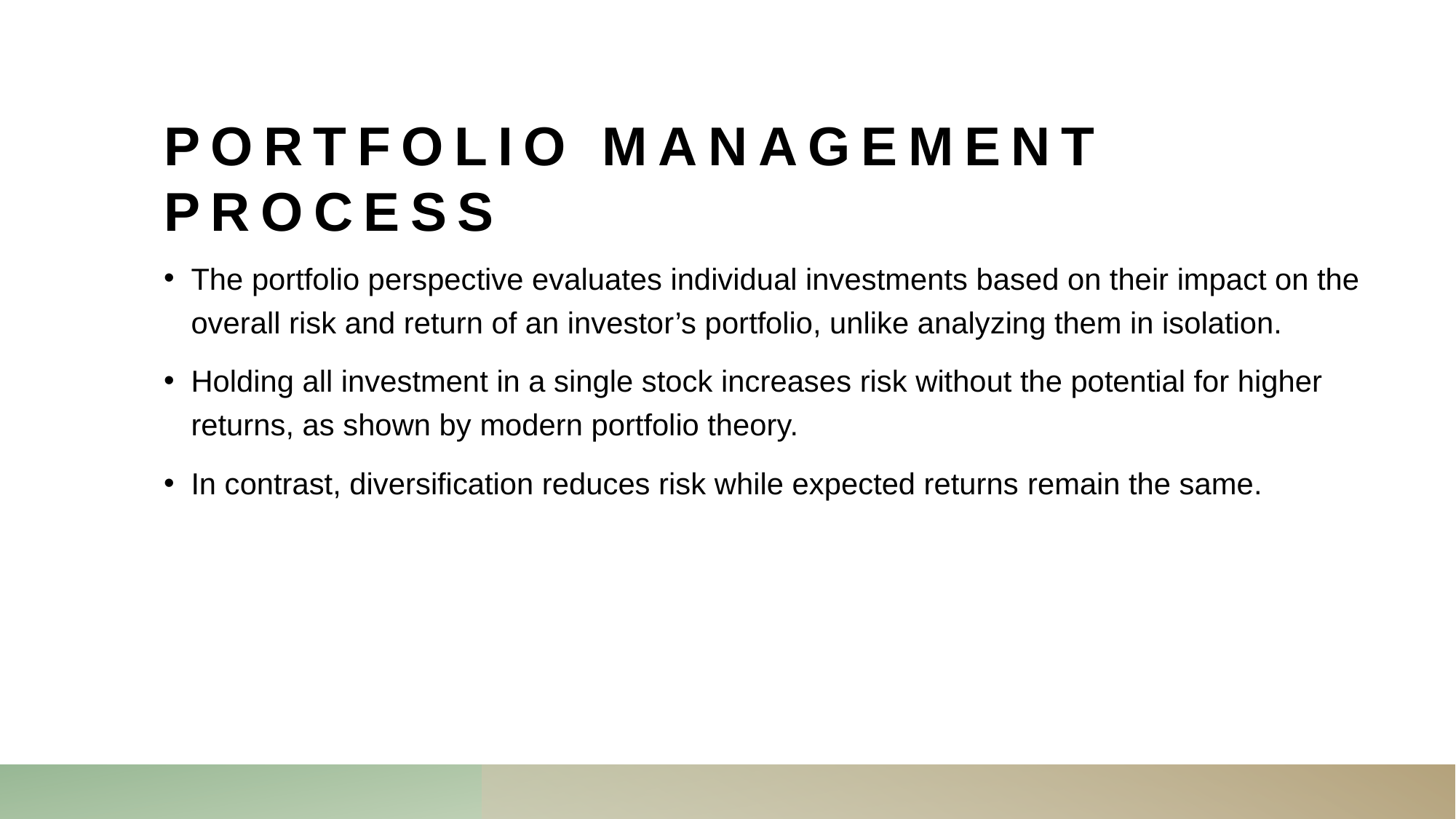

# Portfolıo management process
The portfolio perspective evaluates individual investments based on their impact on the overall risk and return of an investor’s portfolio, unlike analyzing them in isolation.
Holding all investment in a single stock increases risk without the potential for higher returns, as shown by modern portfolio theory.
In contrast, diversification reduces risk while expected returns remain the same.